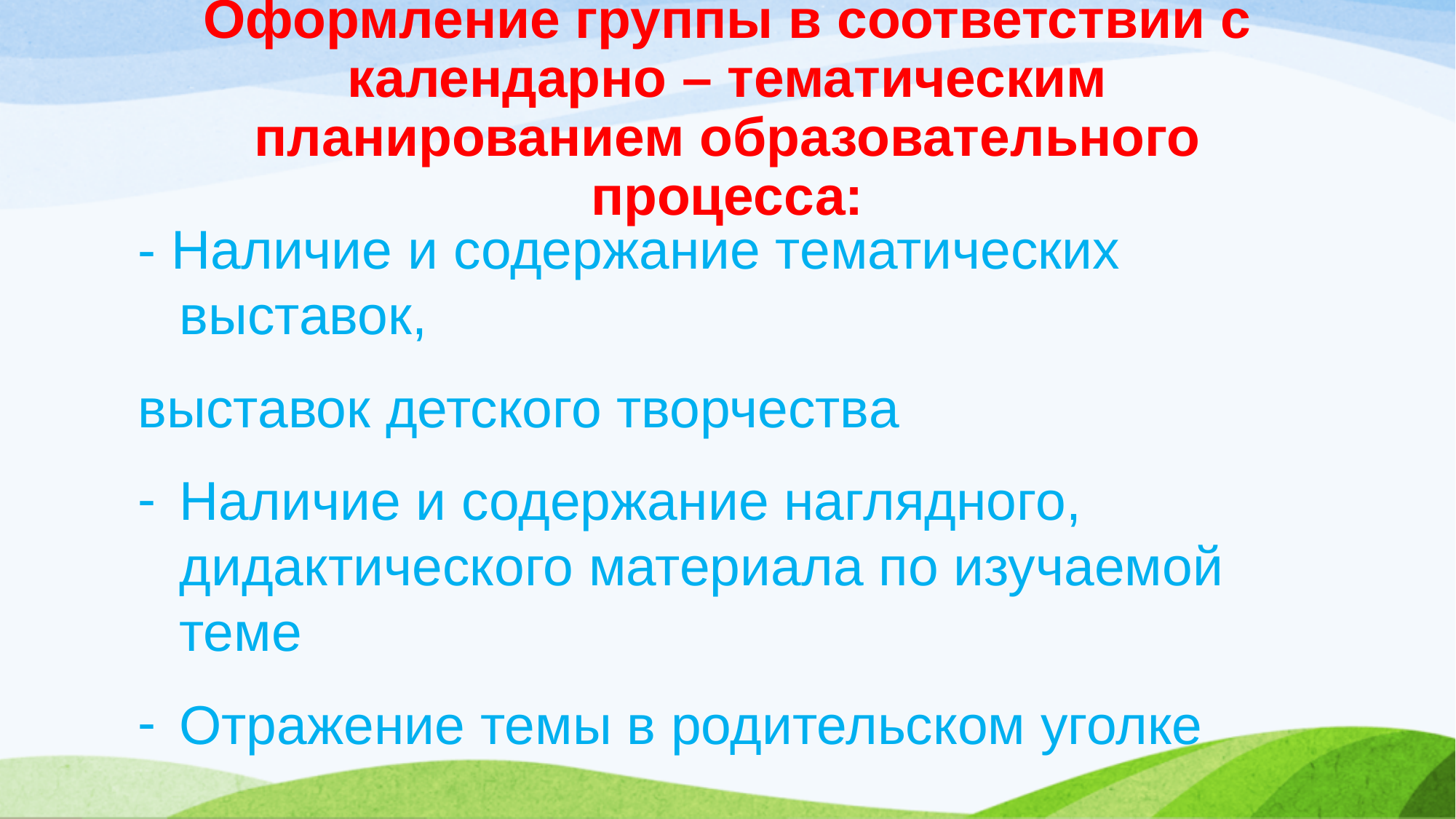

# Оформление группы в соответствии с календарно – тематическим планированием образовательного процесса:
- Наличие и содержание тематических выставок,
выставок детского творчества
Наличие и содержание наглядного, дидактического материала по изучаемой теме
Отражение темы в родительском уголке